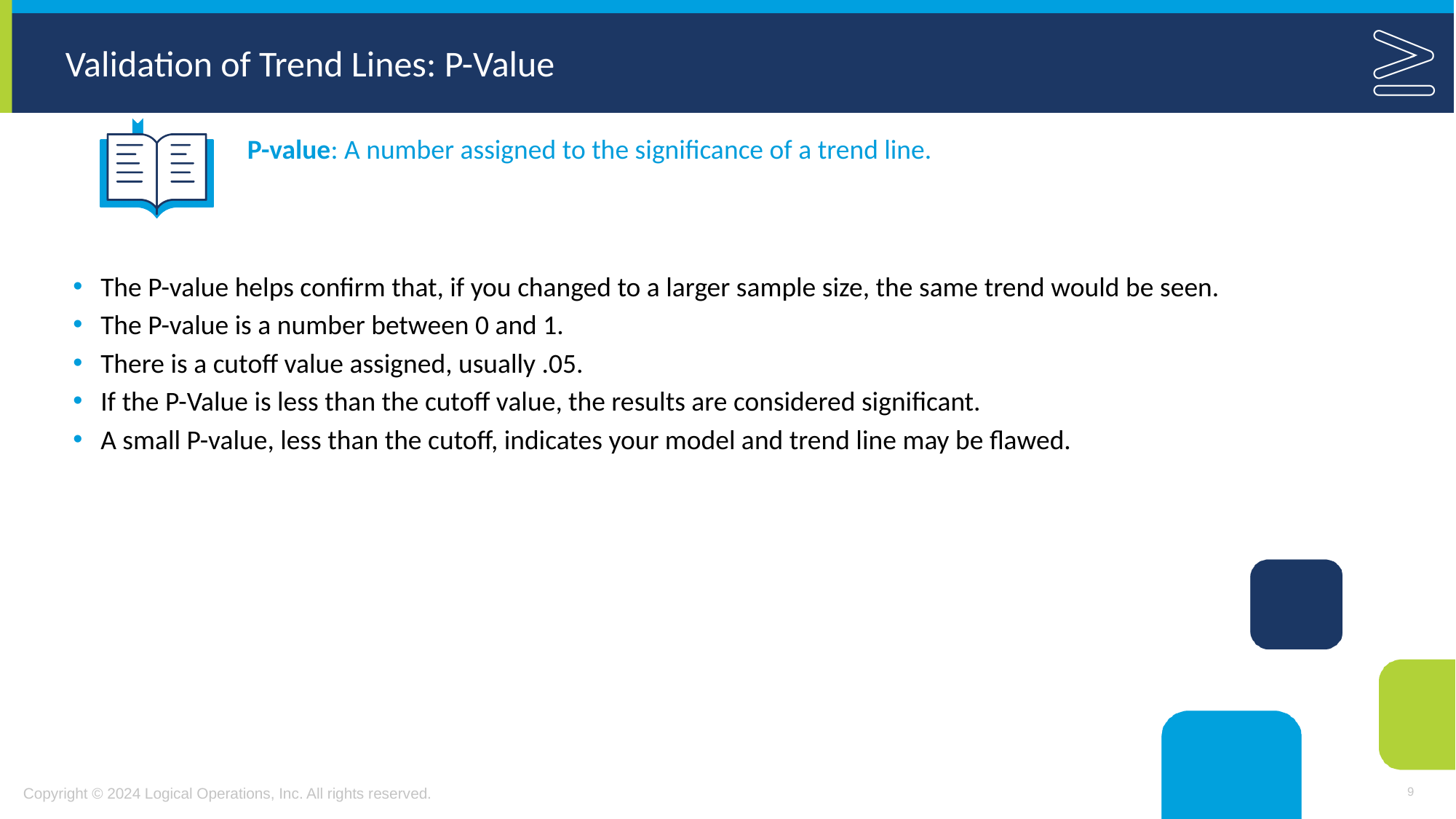

# Validation of Trend Lines: P-Value
P-value: A number assigned to the significance of a trend line.

The P-value helps confirm that, if you changed to a larger sample size, the same trend would be seen.
The P-value is a number between 0 and 1.
There is a cutoff value assigned, usually .05.
If the P-Value is less than the cutoff value, the results are considered significant.
A small P-value, less than the cutoff, indicates your model and trend line may be flawed.
9